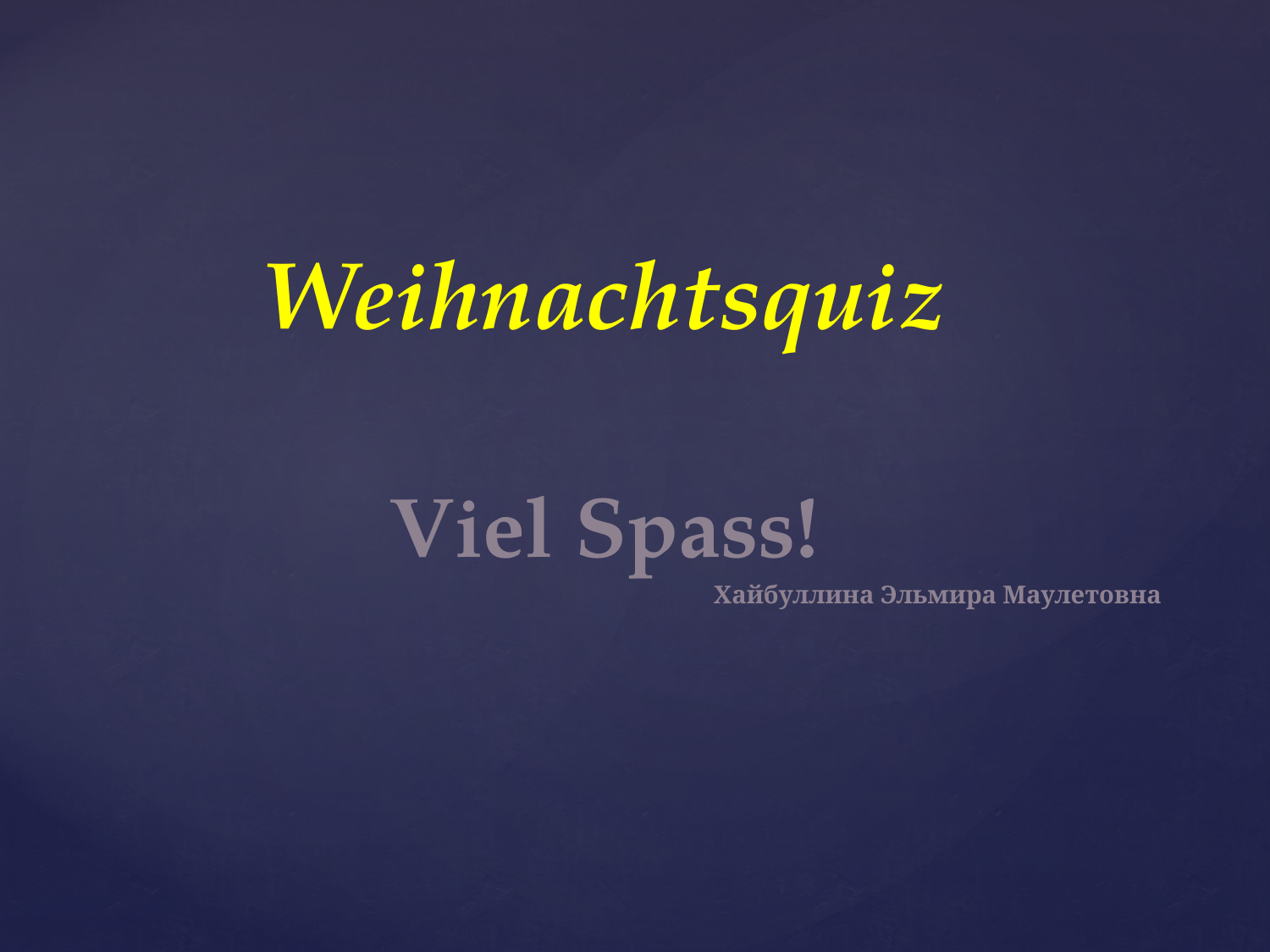

# Weihnachtsquiz
Viel Spass!
Хайбуллина Эльмира Маулетовна